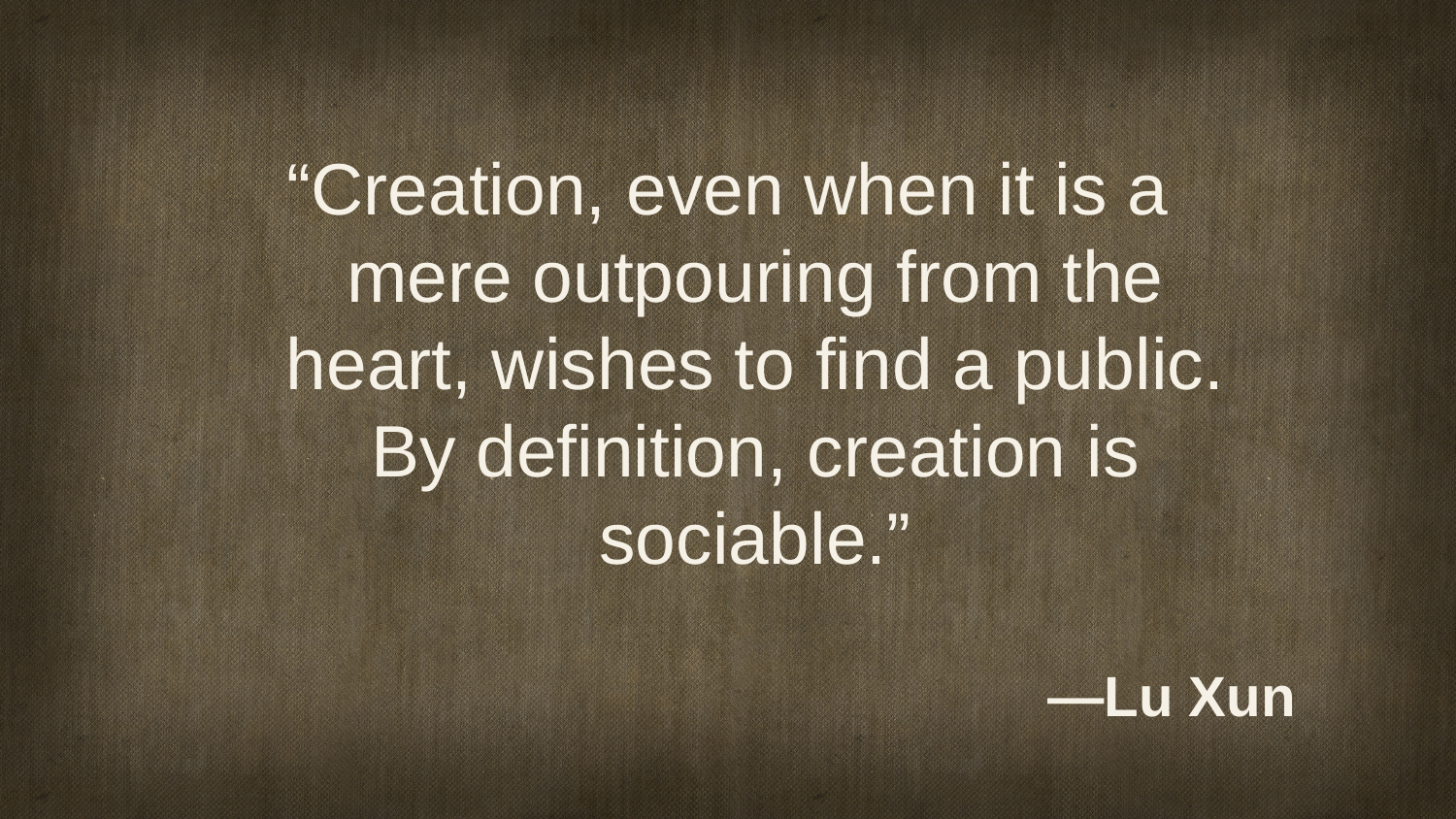

“Creation, even when it is a mere outpouring from the heart, wishes to find a public. By definition, creation is sociable.”
—Lu Xun